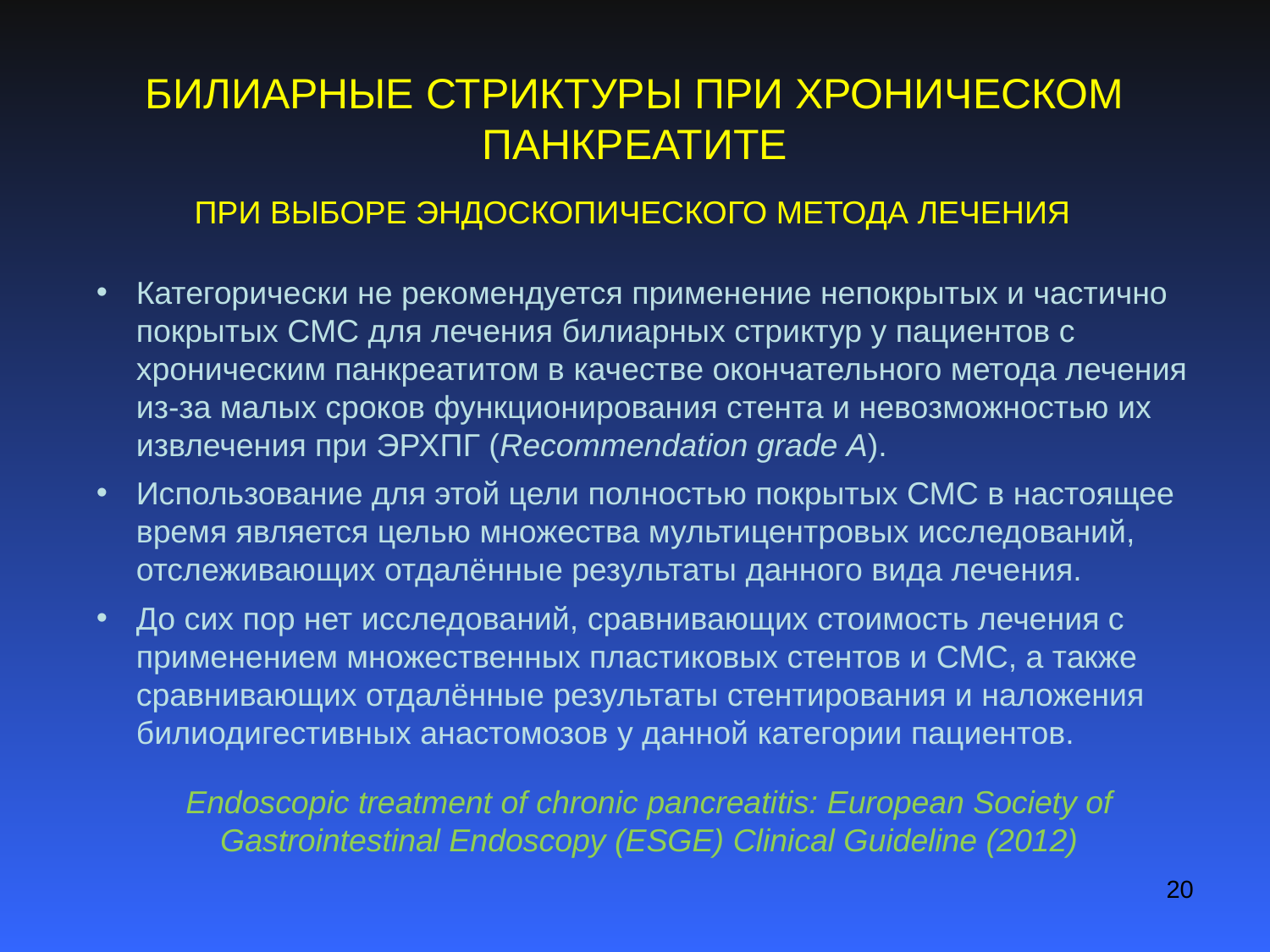

# БИЛИАРНЫЕ СТРИКТУРЫ ПРИ ХРОНИЧЕСКОМ ПАНКРЕАТИТЕ
ПРИ ВЫБОРЕ ЭНДОСКОПИЧЕСКОГО МЕТОДА ЛЕЧЕНИЯ
Категорически не рекомендуется применение непокрытых и частично покрытых СМС для лечения билиарных стриктур у пациентов с хроническим панкреатитом в качестве окончательного метода лечения из-за малых сроков функционирования стента и невозможностью их извлечения при ЭРХПГ (Recommendation grade А).
Использование для этой цели полностью покрытых СМС в настоящее время является целью множества мультицентровых исследований, отслеживающих отдалённые результаты данного вида лечения.
До сих пор нет исследований, сравнивающих стоимость лечения с применением множественных пластиковых стентов и СМС, а также сравнивающих отдалённые результаты стентирования и наложения билиодигестивных анастомозов у данной категории пациентов.
Endoscopic treatment of chronic pancreatitis: European Society of Gastrointestinal Endoscopy (ESGE) Clinical Guideline (2012)
20